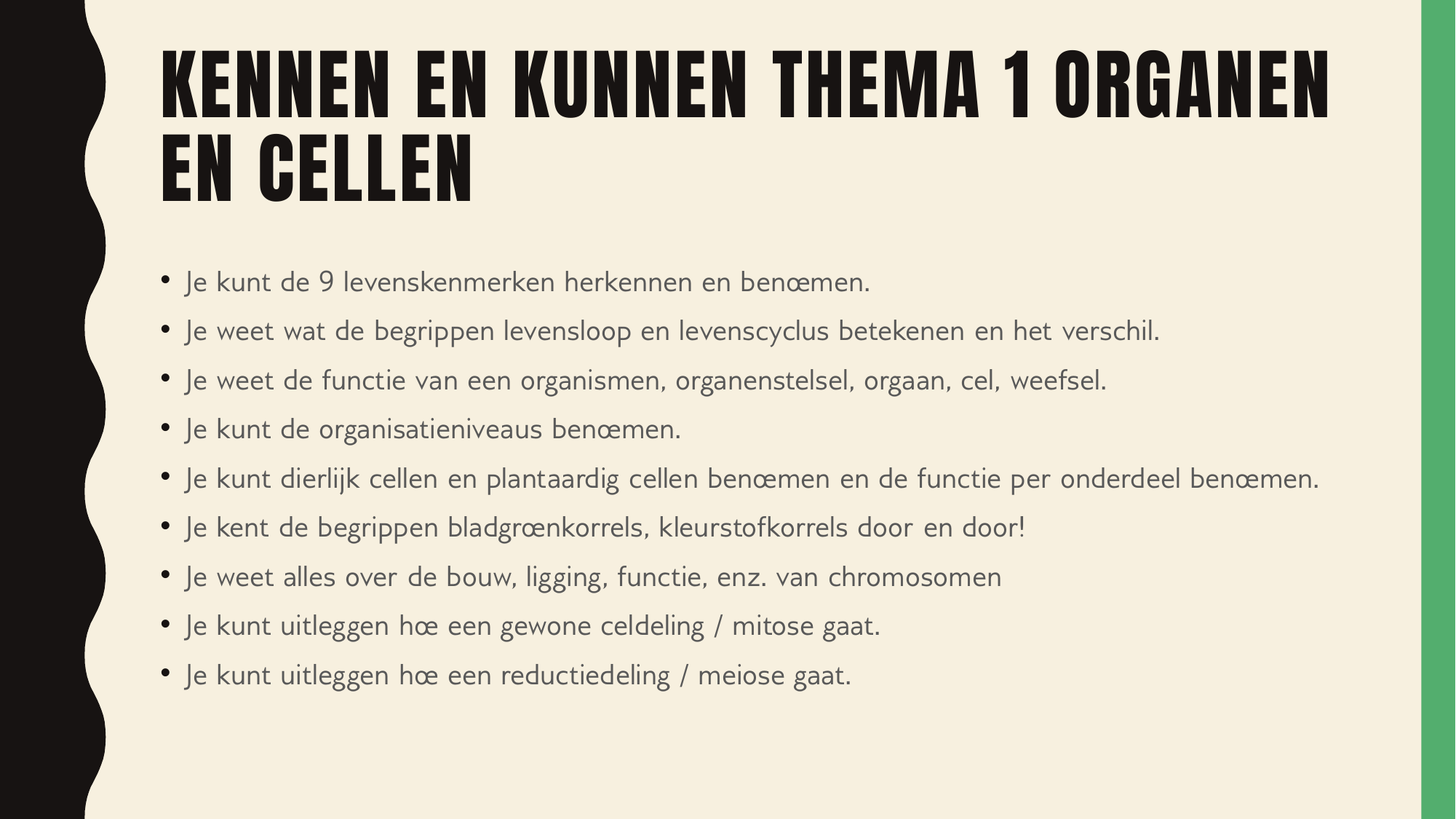

# Kennen en kunnen thema 1 organen en cellen
Je kunt de 9 levenskenmerken herkennen en benoemen.
Je weet wat de begrippen levensloop en levenscyclus betekenen en het verschil.
Je weet de functie van een organismen, organenstelsel, orgaan, cel, weefsel.
Je kunt de organisatieniveaus benoemen.
Je kunt dierlijk cellen en plantaardig cellen benoemen en de functie per onderdeel benoemen.
Je kent de begrippen bladgroenkorrels, kleurstofkorrels door en door!
Je weet alles over de bouw, ligging, functie, enz. van chromosomen
Je kunt uitleggen hoe een gewone celdeling / mitose gaat.
Je kunt uitleggen hoe een reductiedeling / meiose gaat.